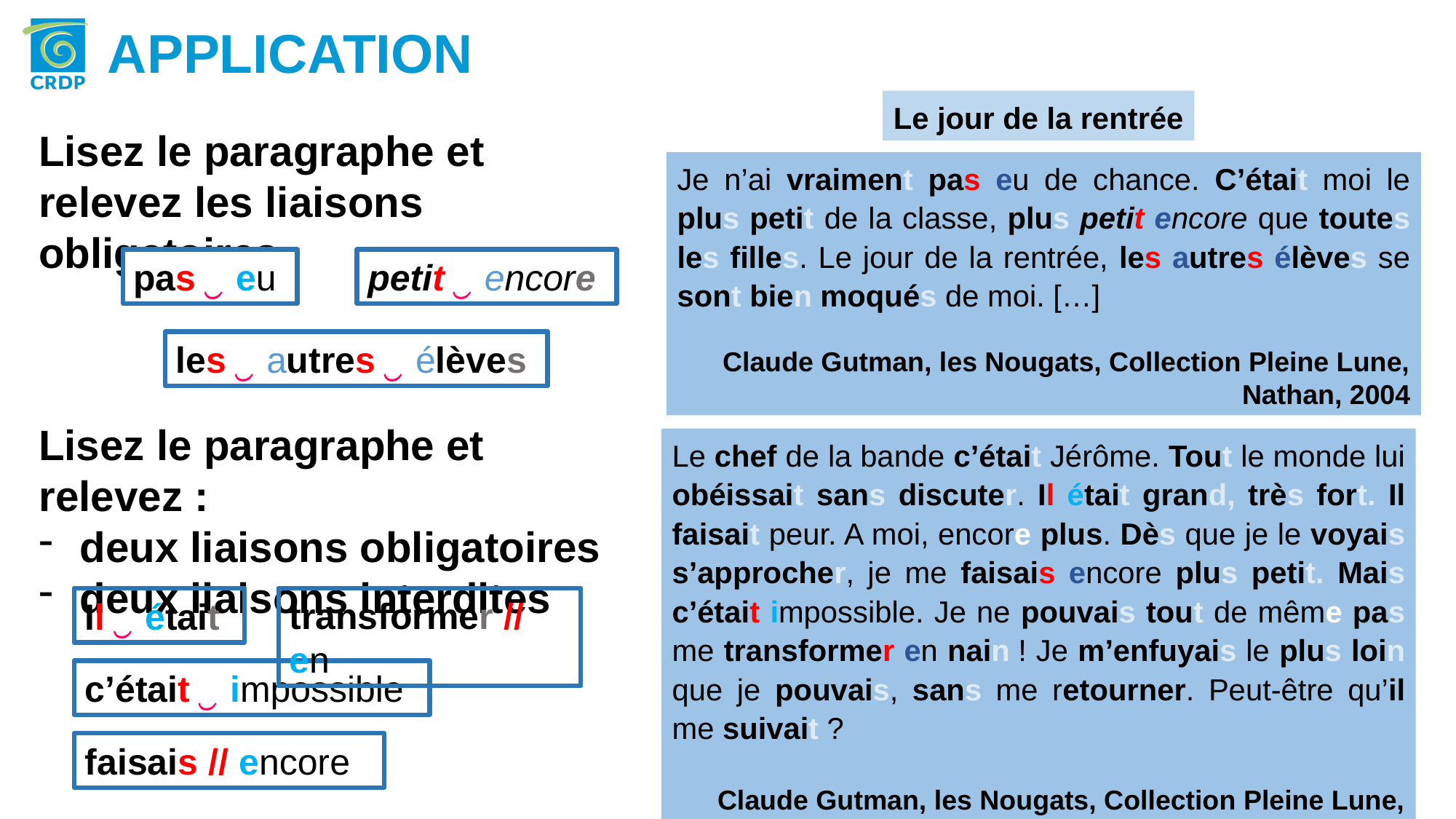

APPLICATION
Le jour de la rentrée
Lisez le paragraphe et relevez les liaisons obligatoires.
Je n’ai vraiment pas eu de chance. C’était moi le plus petit de la classe, plus petit encore que toutes les filles. Le jour de la rentrée, les autres élèves se sont bien moqués de moi. […]

Claude Gutman, les Nougats, Collection Pleine Lune, Nathan, 2004
pas ‿ eu
petit ‿ encore
les ‿ autres ‿ élèves
Lisez le paragraphe et relevez :
deux liaisons obligatoires
deux liaisons interdites
Le chef de la bande c’était Jérôme. Tout le monde lui obéissait sans discuter. Il était grand, très fort. Il faisait peur. A moi, encore plus. Dès que je le voyais s’approcher, je me faisais encore plus petit. Mais c’était impossible. Je ne pouvais tout de même pas me transformer en nain ! Je m’enfuyais le plus loin que je pouvais, sans me retourner. Peut-être qu’il me suivait ?

Claude Gutman, les Nougats, Collection Pleine Lune,
 Nathan, 2004
transformer // en
Il ‿ était
c’était ‿ impossible
faisais // encore